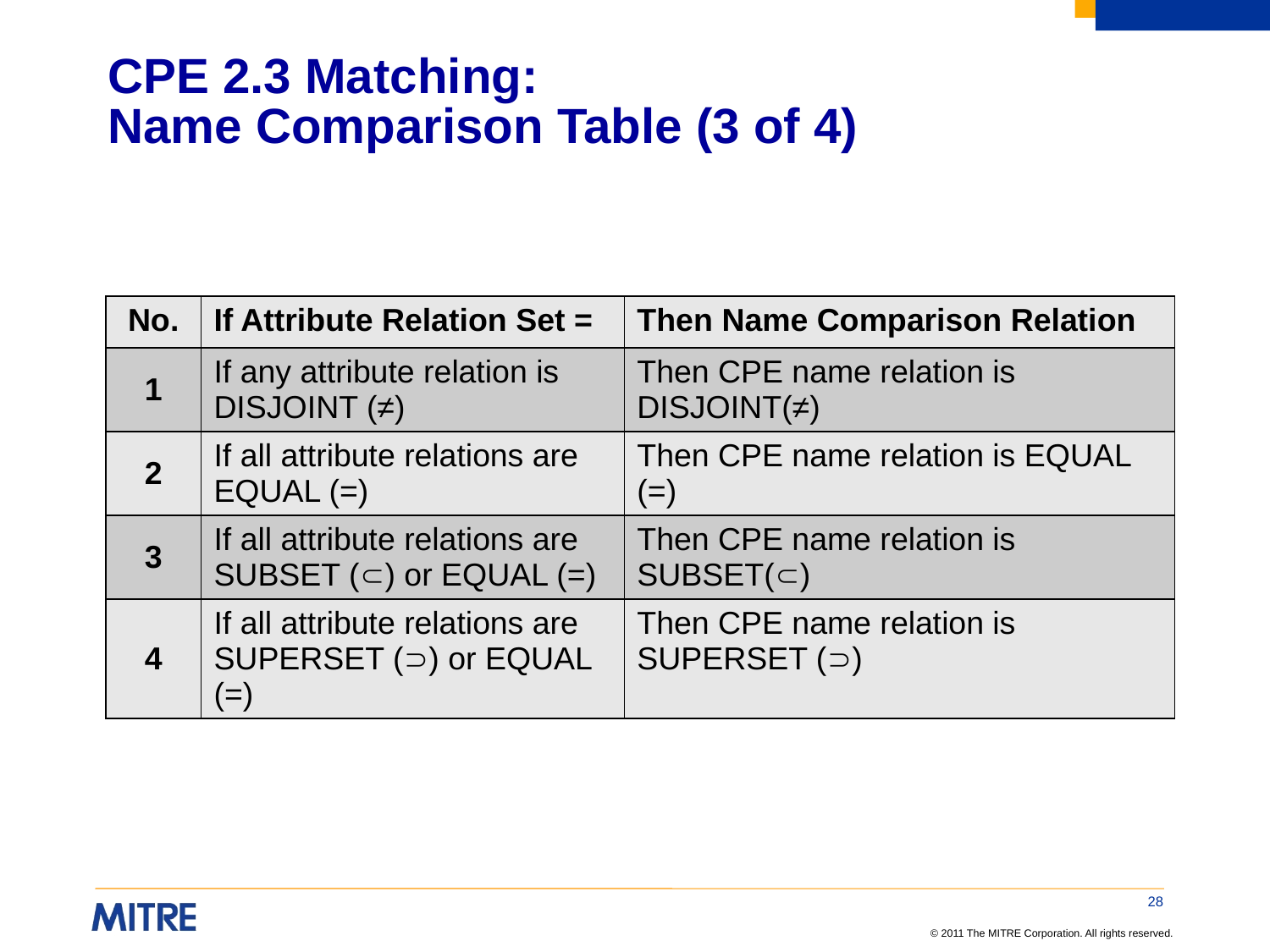

# CPE 2.3 Matching: Name Comparison Table (3 of 4)
| No. | If Attribute Relation Set = | Then Name Comparison Relation |
| --- | --- | --- |
| 1 | If any attribute relation is DISJOINT (≠) | Then CPE name relation is DISJOINT(≠) |
| 2 | If all attribute relations are EQUAL (=) | Then CPE name relation is EQUAL (=) |
| 3 | If all attribute relations are SUBSET (⊂) or EQUAL (=) | Then CPE name relation is SUBSET(⊂) |
| 4 | If all attribute relations are SUPERSET (⊃) or EQUAL (=) | Then CPE name relation is SUPERSET (⊃) |
28